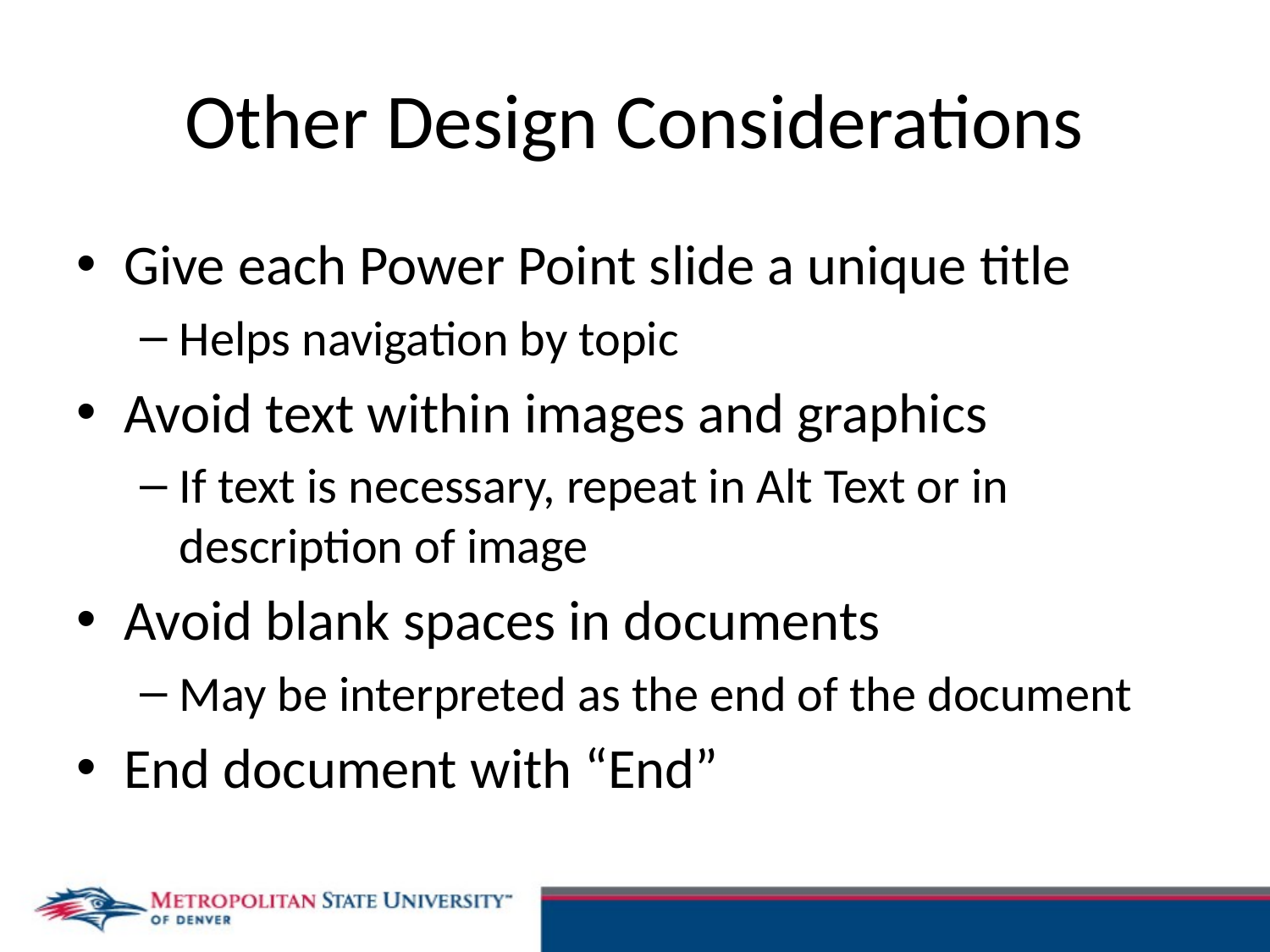

# Other Design Considerations
Give each Power Point slide a unique title
Helps navigation by topic
Avoid text within images and graphics
If text is necessary, repeat in Alt Text or in description of image
Avoid blank spaces in documents
May be interpreted as the end of the document
End document with “End”